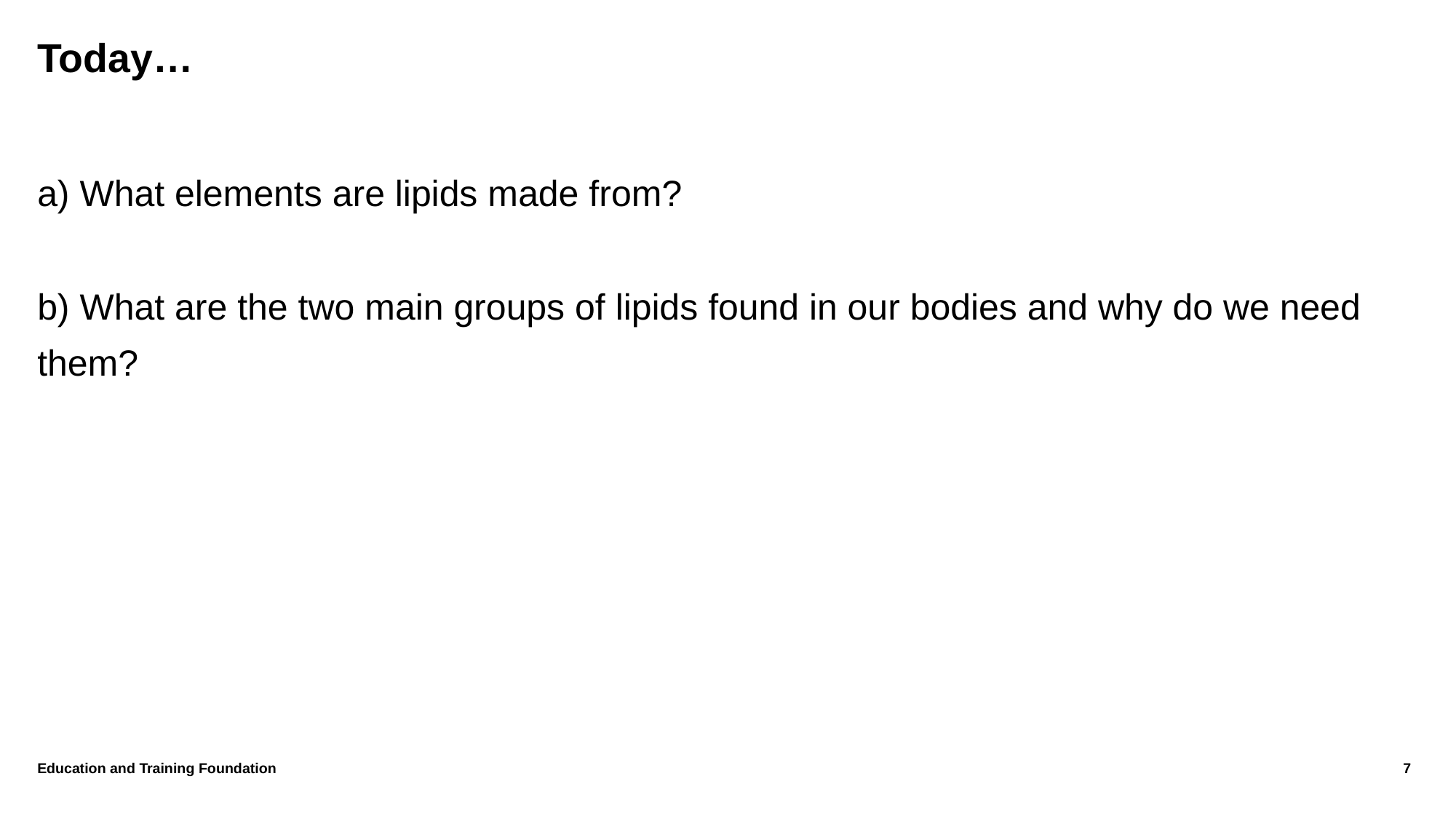

# Today…
a) What elements are lipids made from?

b) What are the two main groups of lipids found in our bodies and why do we need them?

Education and Training Foundation
7